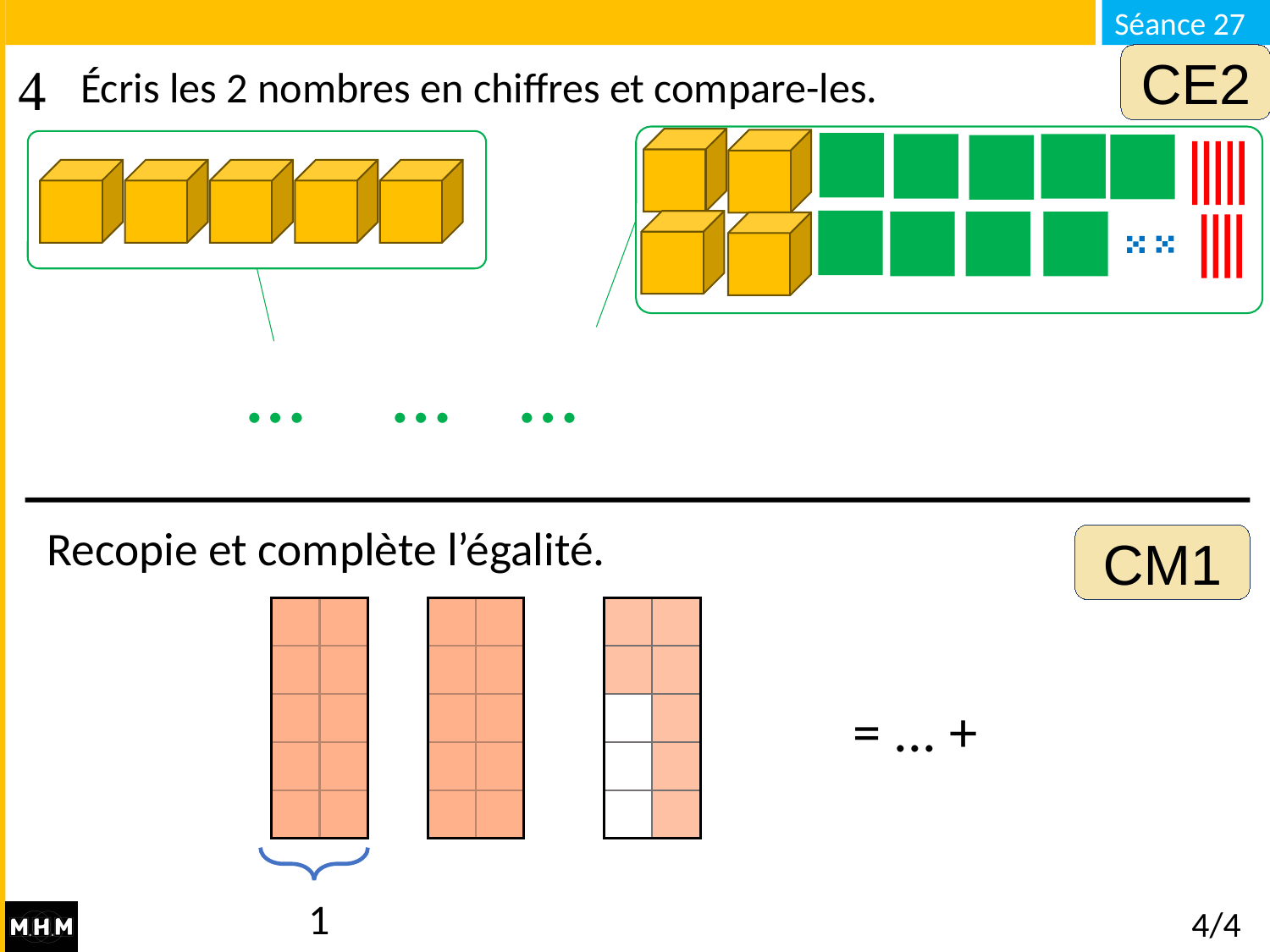

CE2
Écris les 2 nombres en chiffres et compare-les.

…   	 …	 …

Recopie et complète l’égalité.
CM1

 = ... +

1
# 4/4